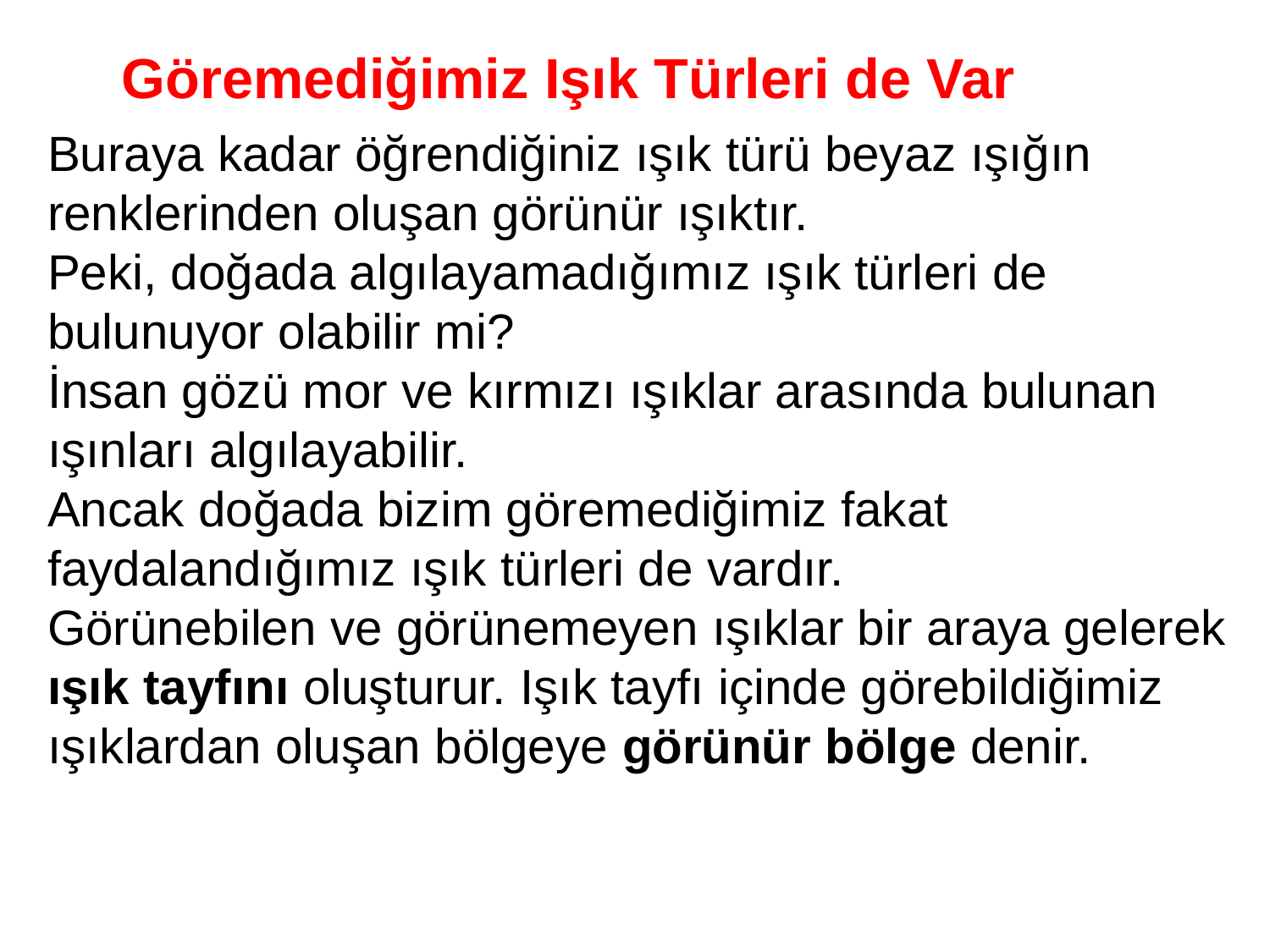

Göremediğimiz Işık Türleri de Var
Buraya kadar öğrendiğiniz ışık türü beyaz ışığın renklerinden oluşan görünür ışıktır.
Peki, doğada algılayamadığımız ışık türleri de bulunuyor olabilir mi?
İnsan gözü mor ve kırmızı ışıklar arasında bulunan ışınları algılayabilir.
Ancak doğada bizim göremediğimiz fakat faydalandığımız ışık türleri de vardır.
Görünebilen ve görünemeyen ışıklar bir araya gelerek ışık tayfını oluşturur. Işık tayfı içinde görebildiğimiz ışıklardan oluşan bölgeye görünür bölge denir.